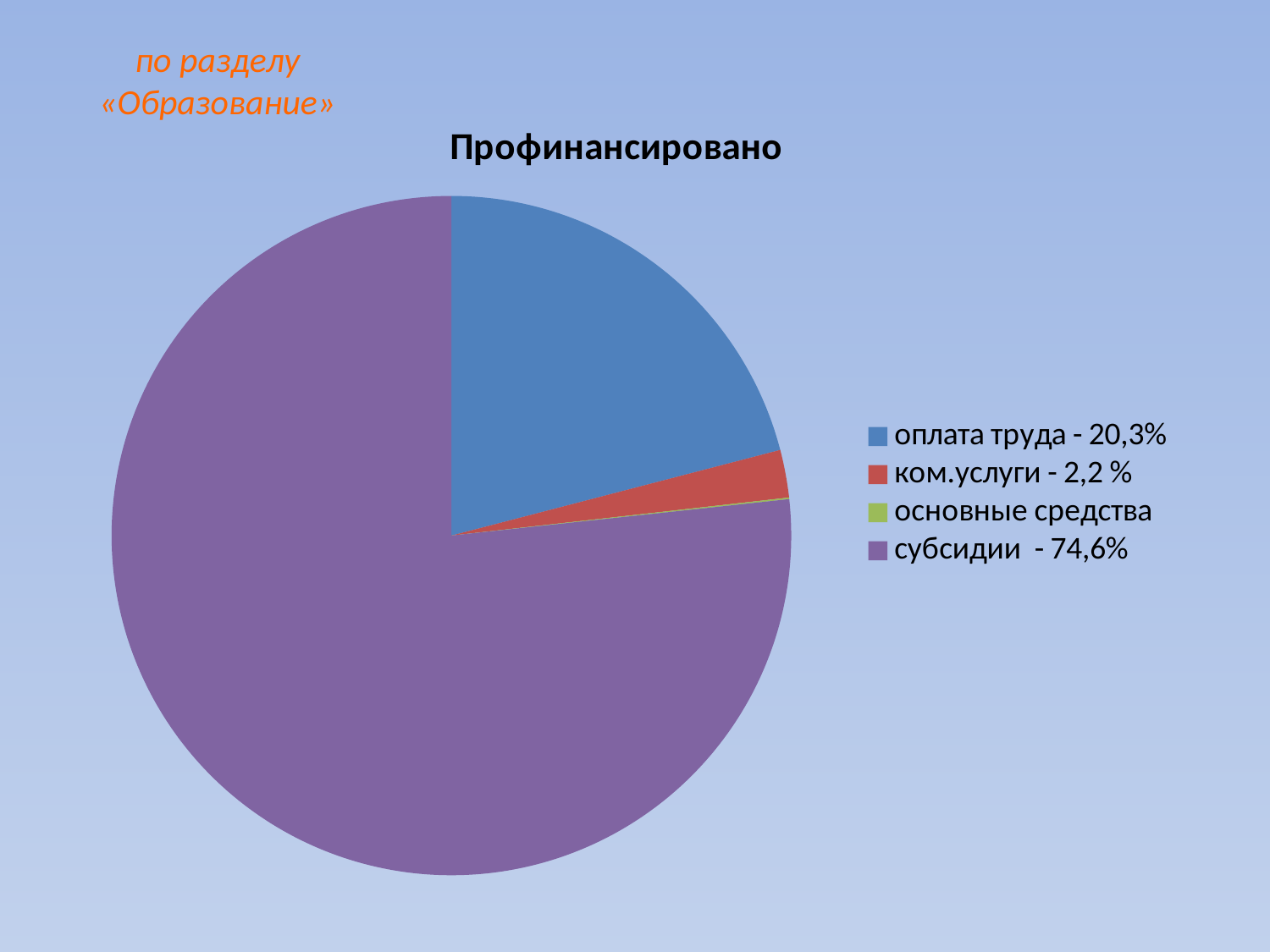

по разделу «Образование»

### Chart:

| Category | Профинансировано |
|---|---|
| оплата труда - 20,3% | 18664.6 |
| ком.услуги - 2,2 % | 2024.2 |
| основные средства  | 67.1 |
| субсидии  - 74,6% | 68368.2 |